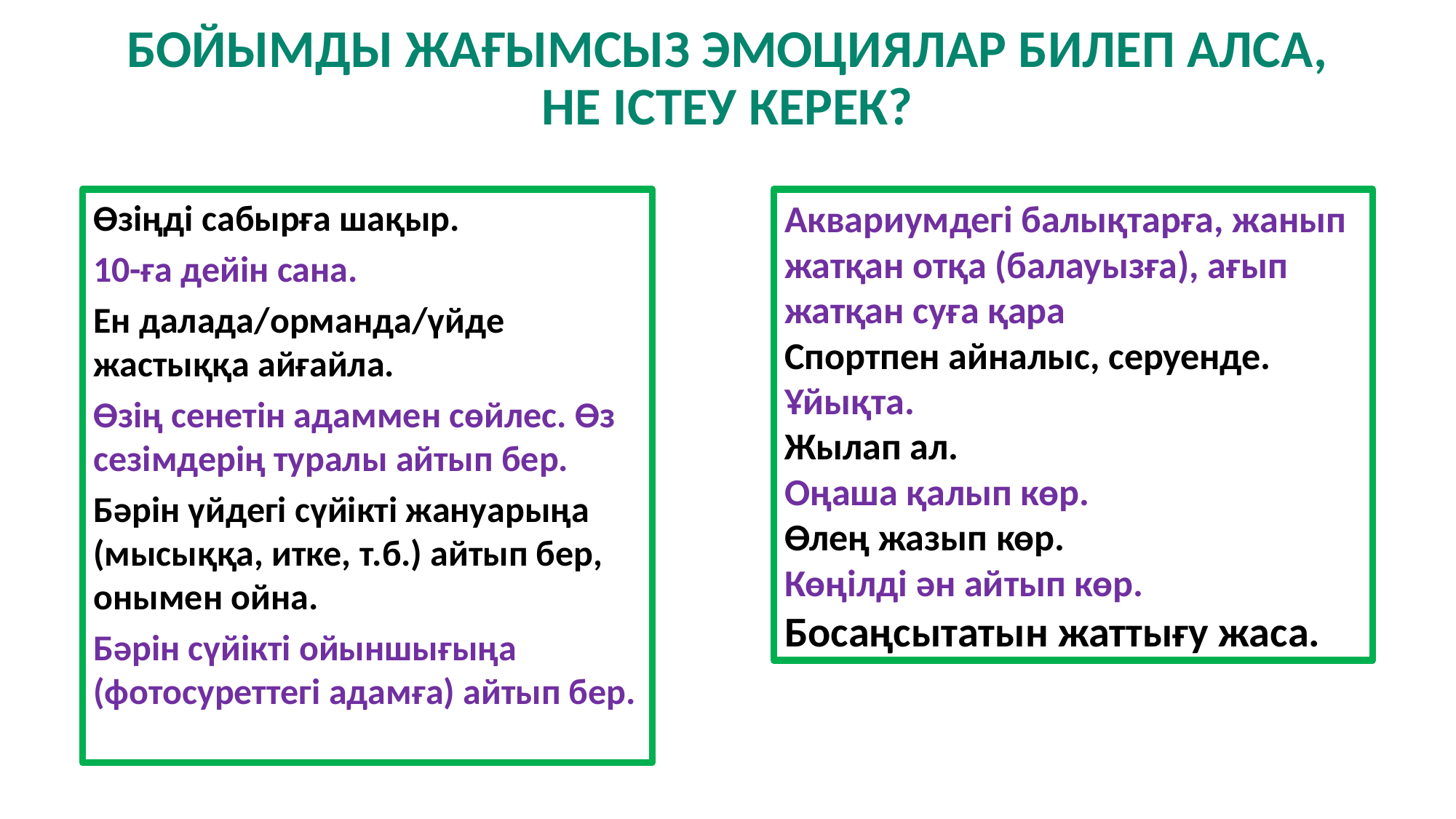

# БОЙЫМДЫ ЖАҒЫМСЫЗ ЭМОЦИЯЛАР БИЛЕП АЛСА, НЕ ІСТЕУ КЕРЕК?
Өзіңді сабырға шақыр.
10-ға дейін сана.
Ен далада/орманда/үйде жастыққа айғайла.
Өзің сенетін адаммен сөйлес. Өз сезімдерің туралы айтып бер.
Бәрін үйдегі сүйікті жануарыңа (мысыққа, итке, т.б.) айтып бер, онымен ойна.
Бәрін сүйікті ойыншығыңа (фотосуреттегі адамға) айтып бер.
Аквариумдегі балықтарға, жанып жатқан отқа (балауызға), ағып жатқан суға қара
Спортпен айналыс, серуенде.
Ұйықта.
Жылап ал.
Оңаша қалып көр.
Өлең жазып көр.
Көңілді ән айтып көр.
Босаңсытатын жаттығу жаса.